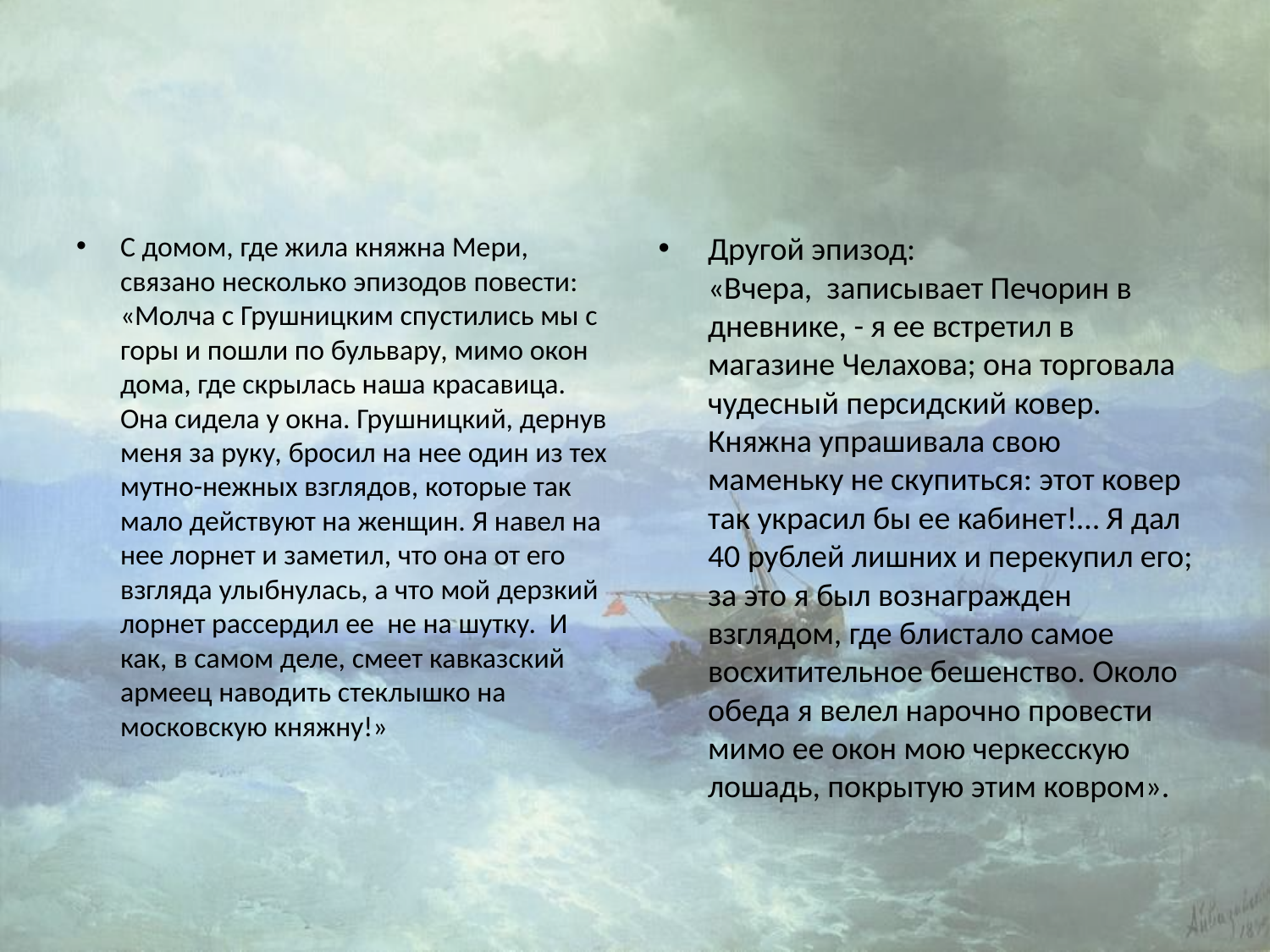

#
С домом, где жила княжна Мери, связано несколько эпизодов повести: «Молча с Грушницким спустились мы с горы и пошли по бульвару, мимо окон дома, где скрылась наша красавица. Она сидела у окна. Грушницкий, дернув меня за руку, бросил на нее один из тех мутно-нежных взглядов, которые так мало действуют на женщин. Я навел на нее лорнет и заметил, что она от его взгляда улыбнулась, а что мой дерзкий лорнет рассердил ее  не на шутку.  И как, в самом деле, смеет кавказский армеец наводить стеклышко на московскую княжну!»
Другой эпизод: «Вчера,  записывает Печорин в дневнике, - я ее встретил в магазине Челахова; она торговала чудесный персидский ковер. Княжна упрашивала свою маменьку не скупиться: этот ковер так украсил бы ее кабинет!… Я дал 40 рублей лишних и перекупил его; за это я был вознагражден взглядом, где блистало самое восхитительное бешенство. Около обеда я велел нарочно провести мимо ее окон мою черкесскую лошадь, покрытую этим ковром».